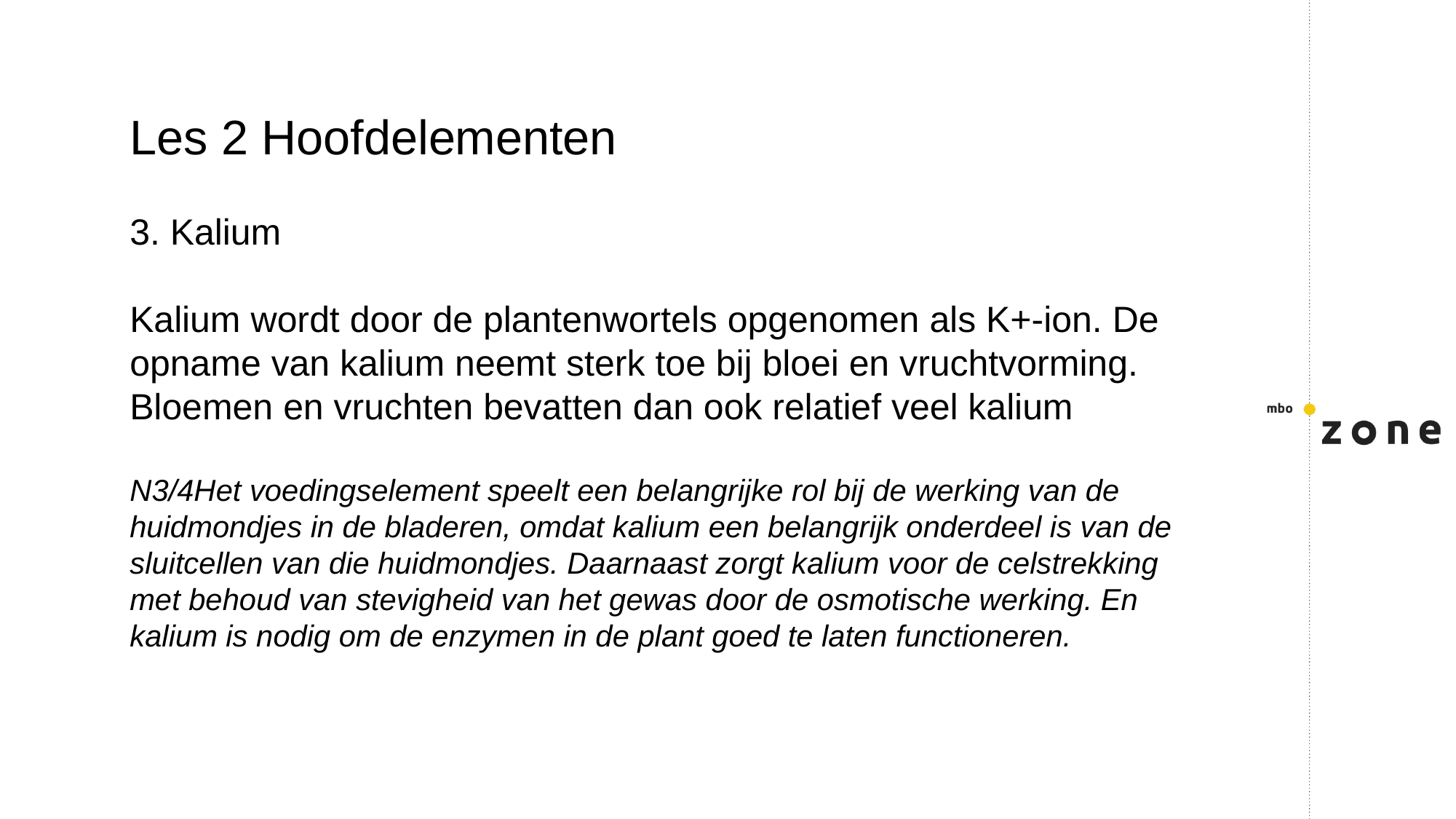

Les 2 Hoofdelementen
3. Kalium

Kalium wordt door de plantenwortels opgenomen als K+-ion. De opname van kalium neemt sterk toe bij bloei en vruchtvorming. Bloemen en vruchten bevatten dan ook relatief veel kalium

N3/4Het voedingselement speelt een belangrijke rol bij de werking van de huidmondjes in de bladeren, omdat kalium een belangrijk onderdeel is van de sluitcellen van die huidmondjes. Daarnaast zorgt kalium voor de celstrekking met behoud van stevigheid van het gewas door de osmotische werking. En kalium is nodig om de enzymen in de plant goed te laten functioneren.